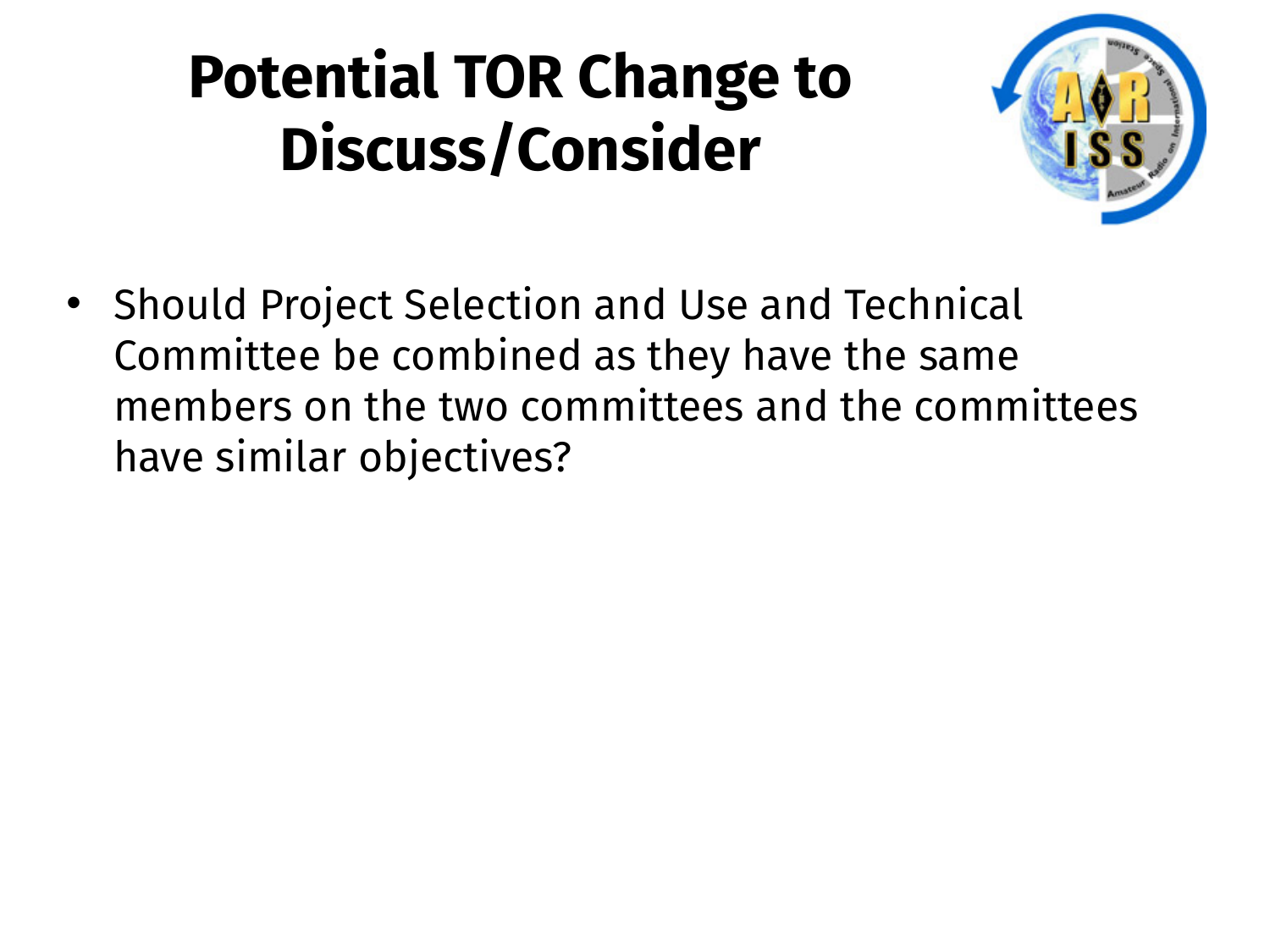

# Potential TOR Change to Discuss/Consider
Should Project Selection and Use and Technical Committee be combined as they have the same members on the two committees and the committees have similar objectives?